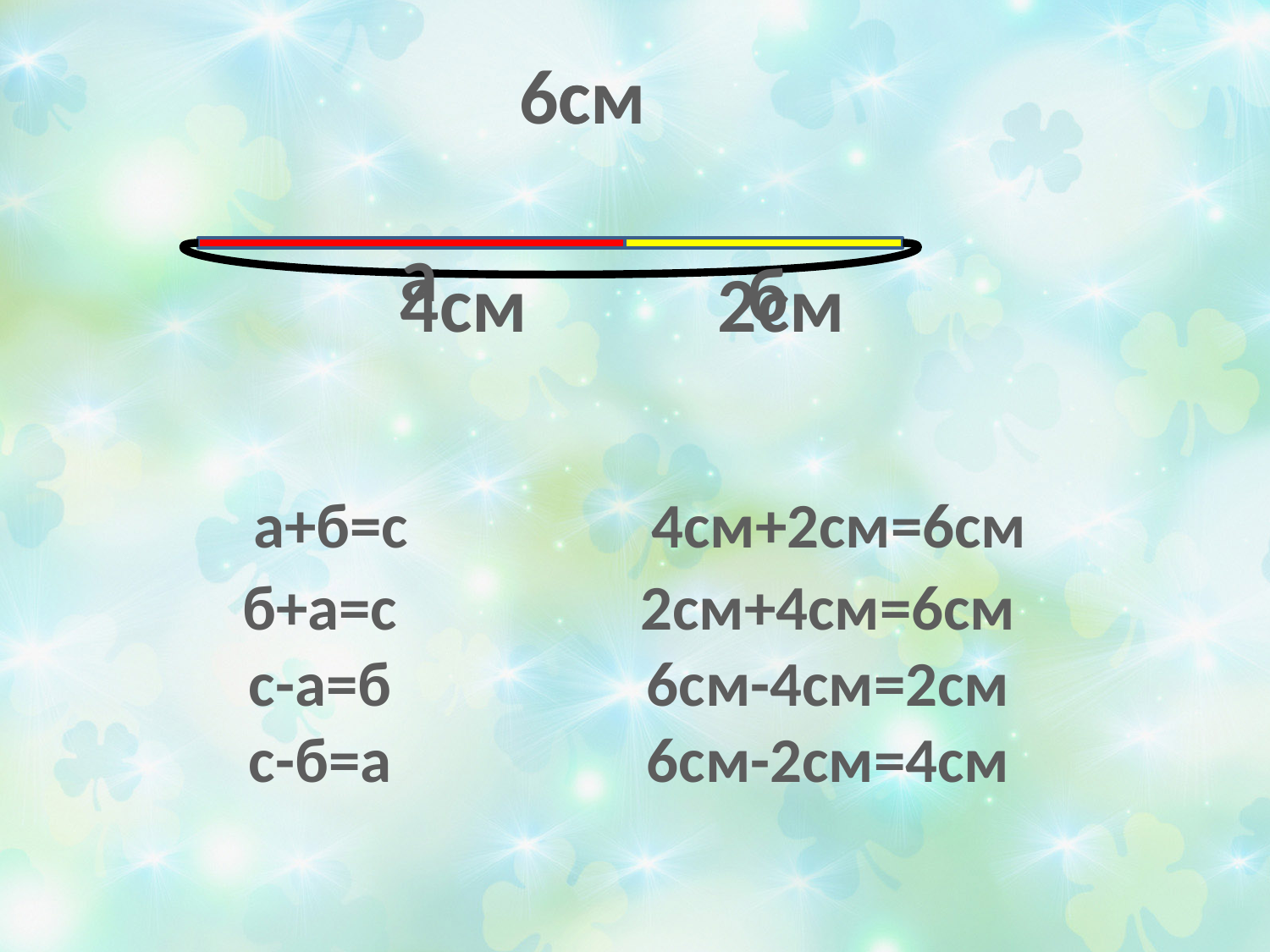

6см
с
а

б
4см
2см
 а+б=с
б+а=с
с-а=б
с-б=а
 4см+2см=6см
2см+4см=6см
6см-4см=2см
6см-2см=4см